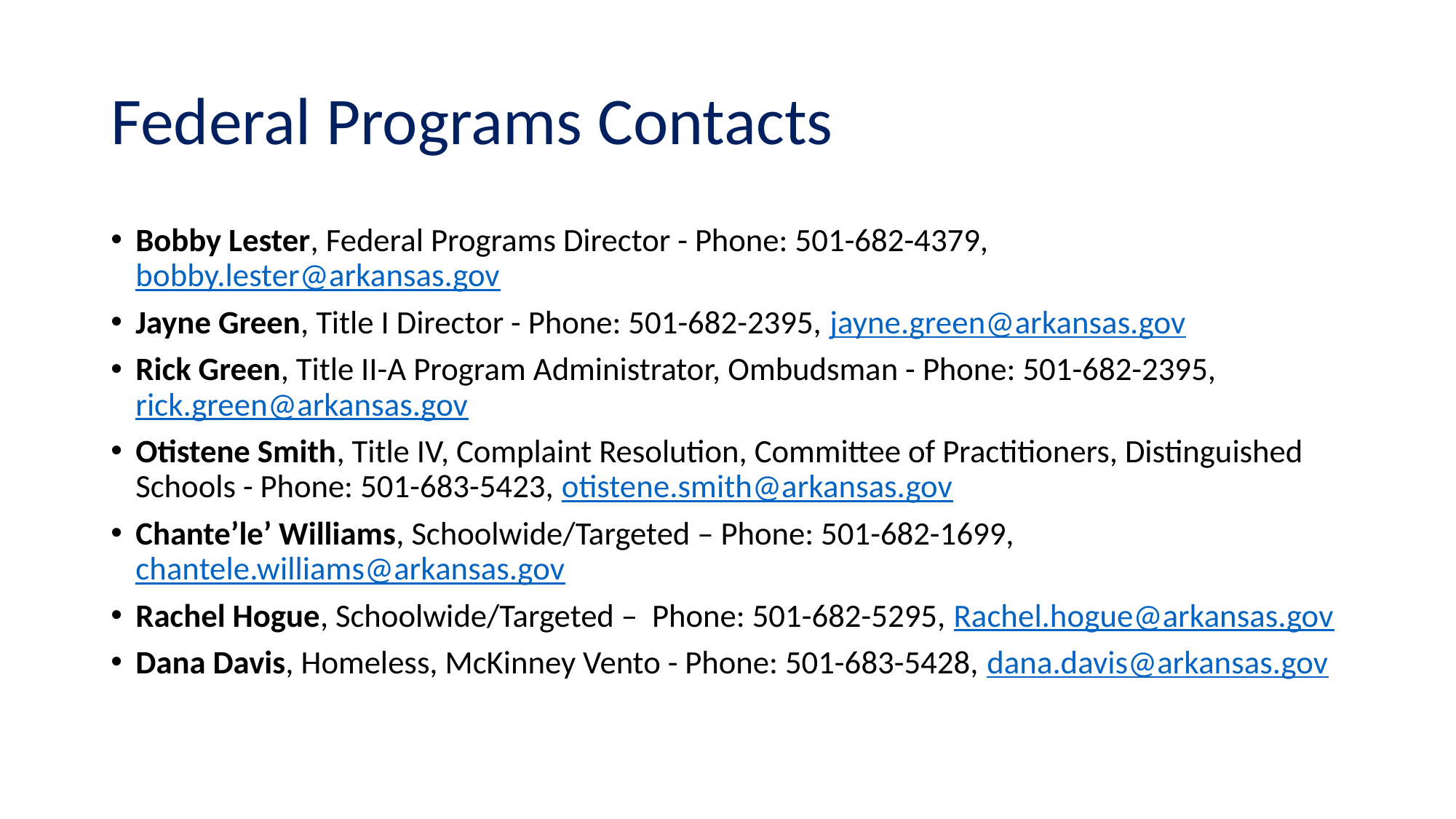

# Federal Programs Contacts
Bobby Lester, Federal Programs Director - Phone: 501-682-4379, bobby.lester@arkansas.gov
Jayne Green, Title I Director - Phone: 501-682-2395, jayne.green@arkansas.gov
Rick Green, Title II-A Program Administrator, Ombudsman - Phone: 501-682-2395, rick.green@arkansas.gov
Otistene Smith, Title IV, Complaint Resolution, Committee of Practitioners, Distinguished Schools - Phone: 501-683-5423, otistene.smith@arkansas.gov
Chante’le’ Williams, Schoolwide/Targeted – Phone: 501-682-1699, chantele.williams@arkansas.gov
Rachel Hogue, Schoolwide/Targeted –  Phone: 501-682-5295, Rachel.hogue@arkansas.gov
Dana Davis, Homeless, McKinney Vento - Phone: 501-683-5428, dana.davis@arkansas.gov